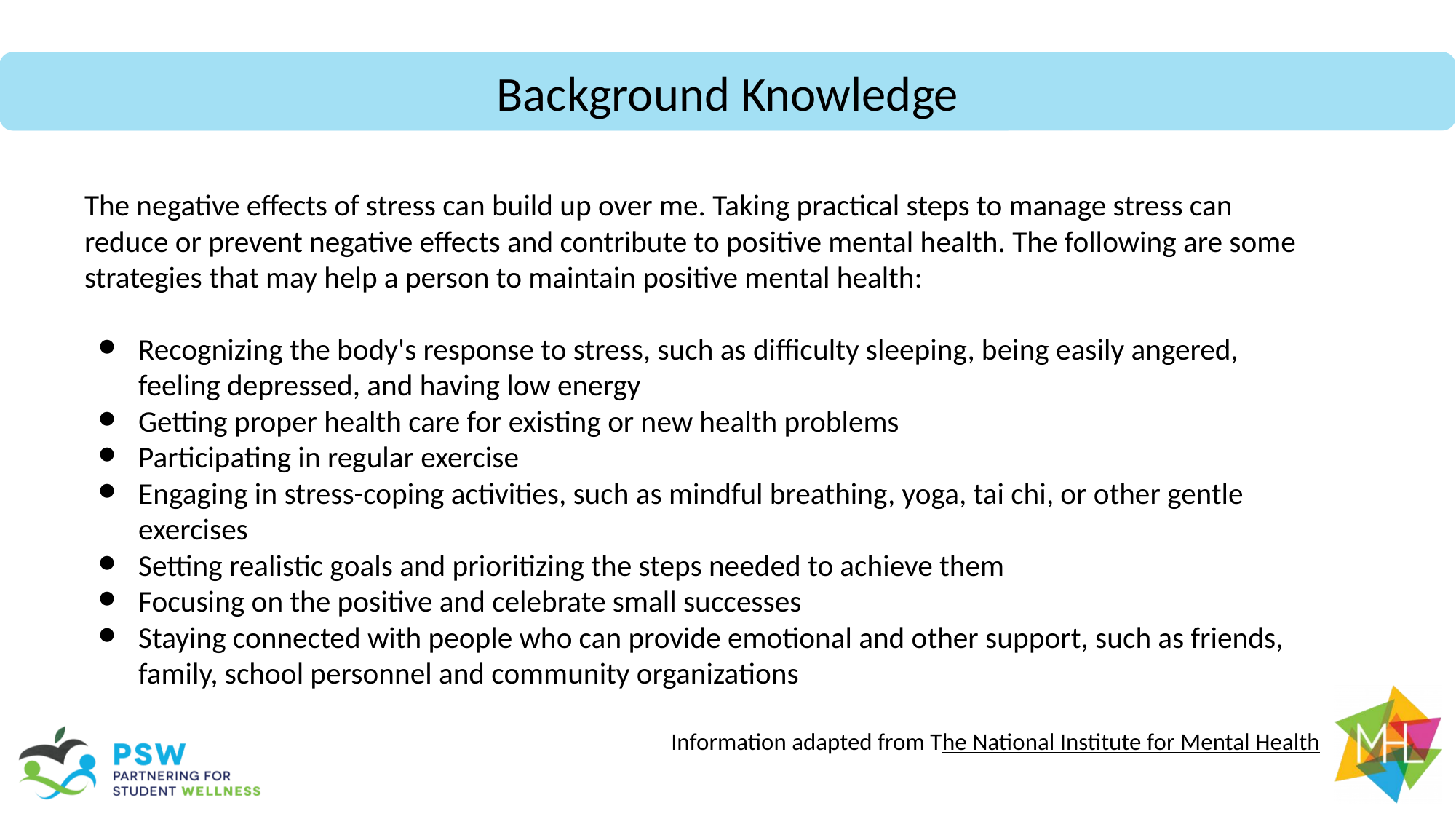

Background Knowledge
The negative effects of stress can build up over me. Taking practical steps to manage stress can reduce or prevent negative effects and contribute to positive mental health. The following are some strategies that may help a person to maintain positive mental health:

Recognizing the body's response to stress, such as difficulty sleeping, being easily angered, feeling depressed, and having low energy
Getting proper health care for existing or new health problems
Participating in regular exercise
Engaging in stress-coping activities, such as mindful breathing, yoga, tai chi, or other gentle exercises
Setting realistic goals and prioritizing the steps needed to achieve them
Focusing on the positive and celebrate small successes
Staying connected with people who can provide emotional and other support, such as friends, family, school personnel and community organizations

Information adapted from The National Institute for Mental Health